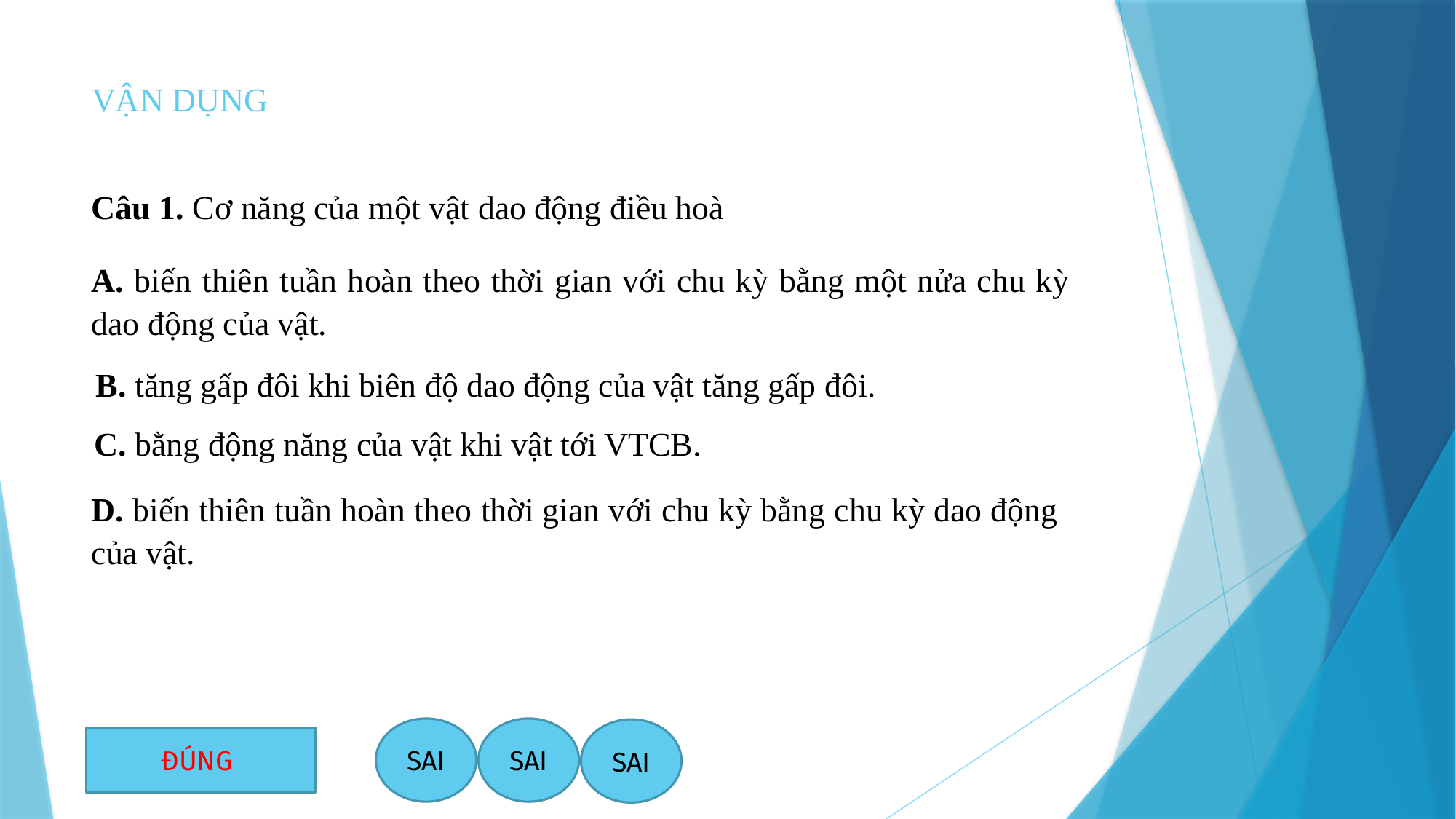

# VẬN DỤNG
Câu 1. Cơ năng của một vật dao động điều hoà
A. biến thiên tuần hoàn theo thời gian với chu kỳ bằng một nửa chu kỳ dao động của vật.
B. tăng gấp đôi khi biên độ dao động của vật tăng gấp đôi.
C. bằng động năng của vật khi vật tới VTCB.
D. biến thiên tuần hoàn theo thời gian với chu kỳ bằng chu kỳ dao động của vật.
SAI
SAI
SAI
ĐÚNG